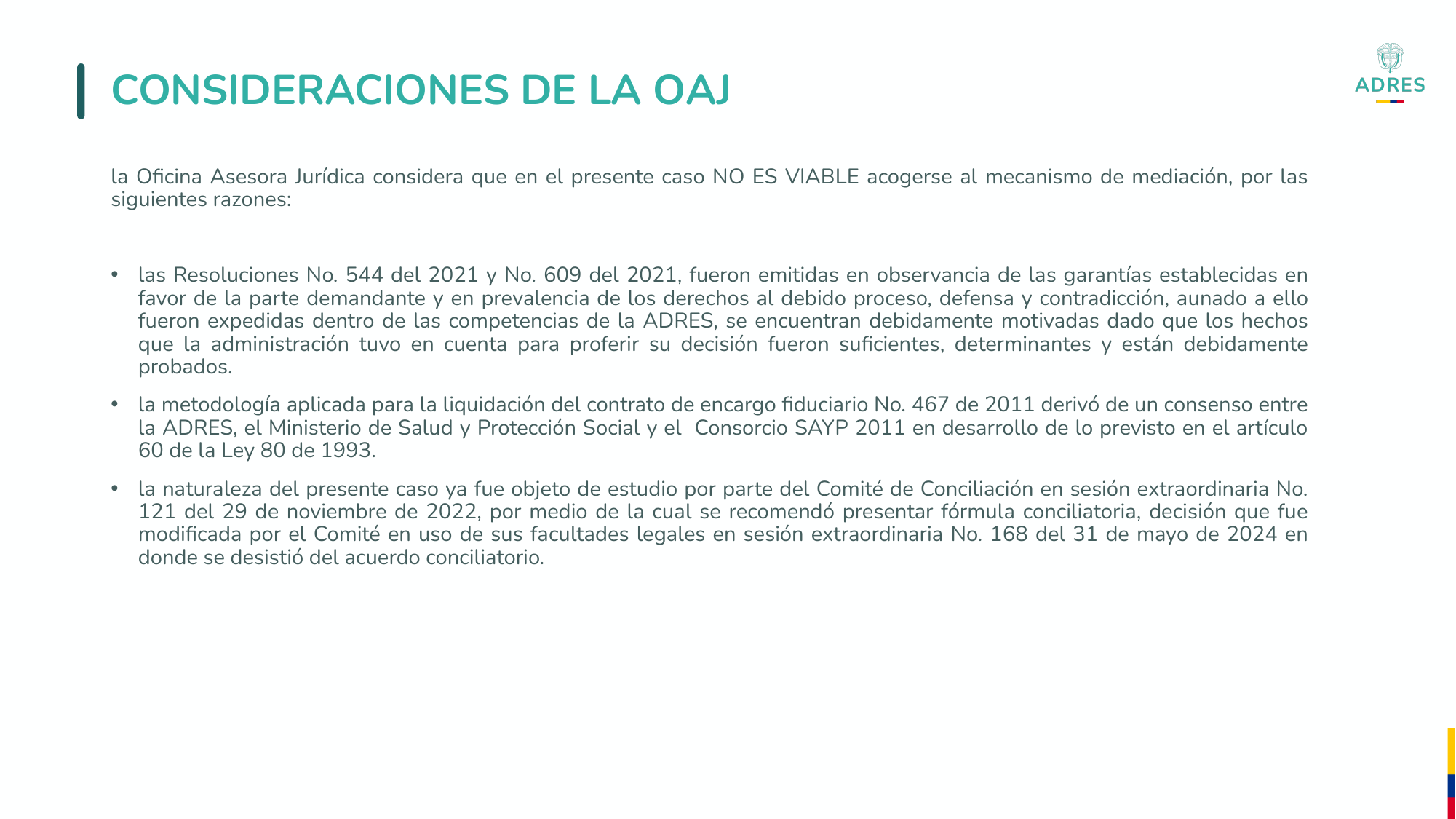

# CONSIDERACIONES DE LA OAJ
la Oficina Asesora Jurídica considera que en el presente caso NO ES VIABLE acogerse al mecanismo de mediación, por las siguientes razones:

las Resoluciones No. 544 del 2021 y No. 609 del 2021, fueron emitidas en observancia de las garantías establecidas en favor de la parte demandante y en prevalencia de los derechos al debido proceso, defensa y contradicción, aunado a ello fueron expedidas dentro de las competencias de la ADRES, se encuentran debidamente motivadas dado que los hechos que la administración tuvo en cuenta para proferir su decisión fueron suficientes, determinantes y están debidamente probados.
la metodología aplicada para la liquidación del contrato de encargo fiduciario No. 467 de 2011 derivó de un consenso entre la ADRES, el Ministerio de Salud y Protección Social y el  Consorcio SAYP 2011 en desarrollo de lo previsto en el artículo 60 de la Ley 80 de 1993.
la naturaleza del presente caso ya fue objeto de estudio por parte del Comité de Conciliación en sesión extraordinaria No. 121 del 29 de noviembre de 2022, por medio de la cual se recomendó presentar fórmula conciliatoria, decisión que fue modificada por el Comité en uso de sus facultades legales en sesión extraordinaria No. 168 del 31 de mayo de 2024 en donde se desistió del acuerdo conciliatorio.